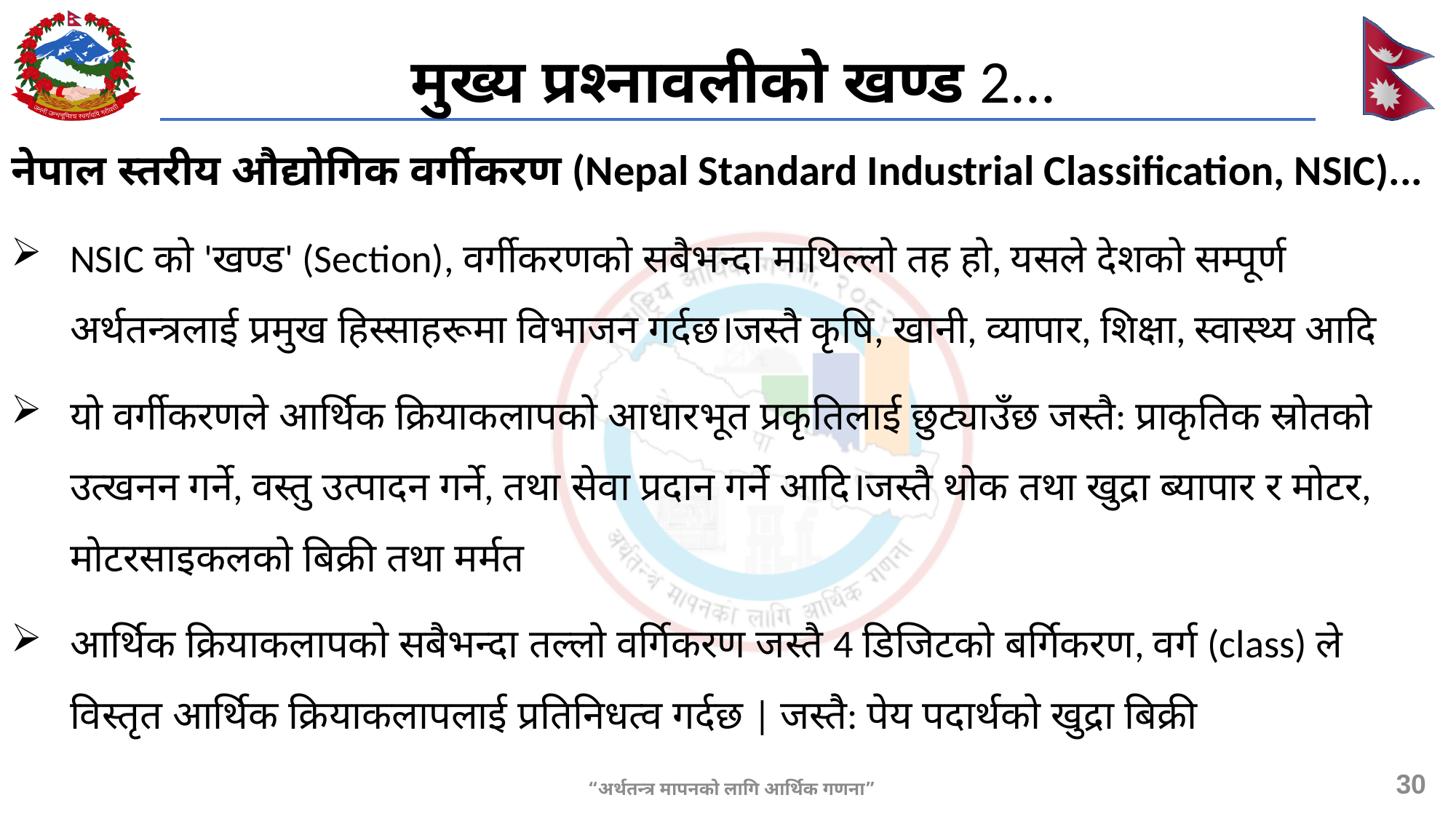

# मुख्य प्रश्नावलीको खण्ड 2...
नेपाल स्तरीय औद्योगिक वर्गीकरण (Nepal Standard Industrial Classification, NSIC)...
NSIC को 'खण्ड' (Section), वर्गीकरणको सबैभन्दा माथिल्लो तह हो, यसले देशको सम्पूर्ण अर्थतन्त्रलाई प्रमुख हिस्साहरूमा विभाजन गर्दछ।जस्तै कृषि, खानी, व्यापार, शिक्षा, स्वास्थ्य आदि
यो वर्गीकरणले आर्थिक क्रियाकलापको आधारभूत प्रकृतिलाई छुट्याउँछ जस्तै: प्राकृतिक स्रोतको उत्खनन गर्ने, वस्तु उत्पादन गर्ने, तथा सेवा प्रदान गर्ने आदि।जस्तै थोक तथा खुद्रा ब्यापार र मोटर, मोटरसाइकलको बिक्री तथा मर्मत
आर्थिक क्रियाकलापको सबैभन्दा तल्लो वर्गिकरण जस्तै 4 डिजिटको बर्गिकरण, वर्ग (class) ले विस्तृत आर्थिक क्रियाकलापलाई प्रतिनिधत्व गर्दछ | जस्तै: पेय पदार्थको खुद्रा बिक्री
30
“अर्थतन्त्र मापनको लागि आर्थिक गणना”